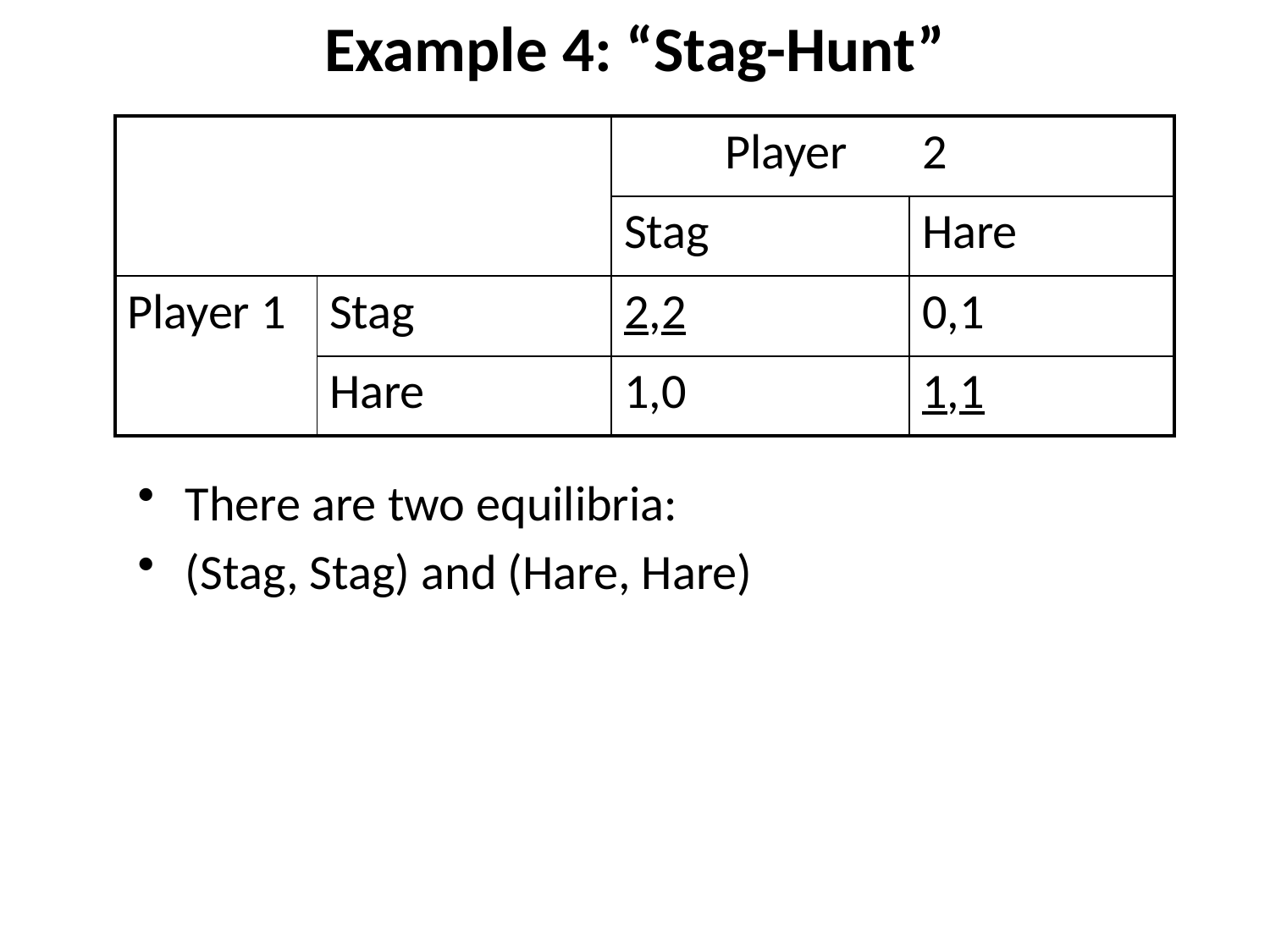

# Example 4: “Stag-Hunt”
|  |  | Player | 2 |
| --- | --- | --- | --- |
|  |  | Stag | Hare |
| Player 1 | Stag | 2,2 | 0,1 |
|  | Hare | 1,0 | 1,1 |

There are two equilibria:
(Stag, Stag) and (Hare, Hare)